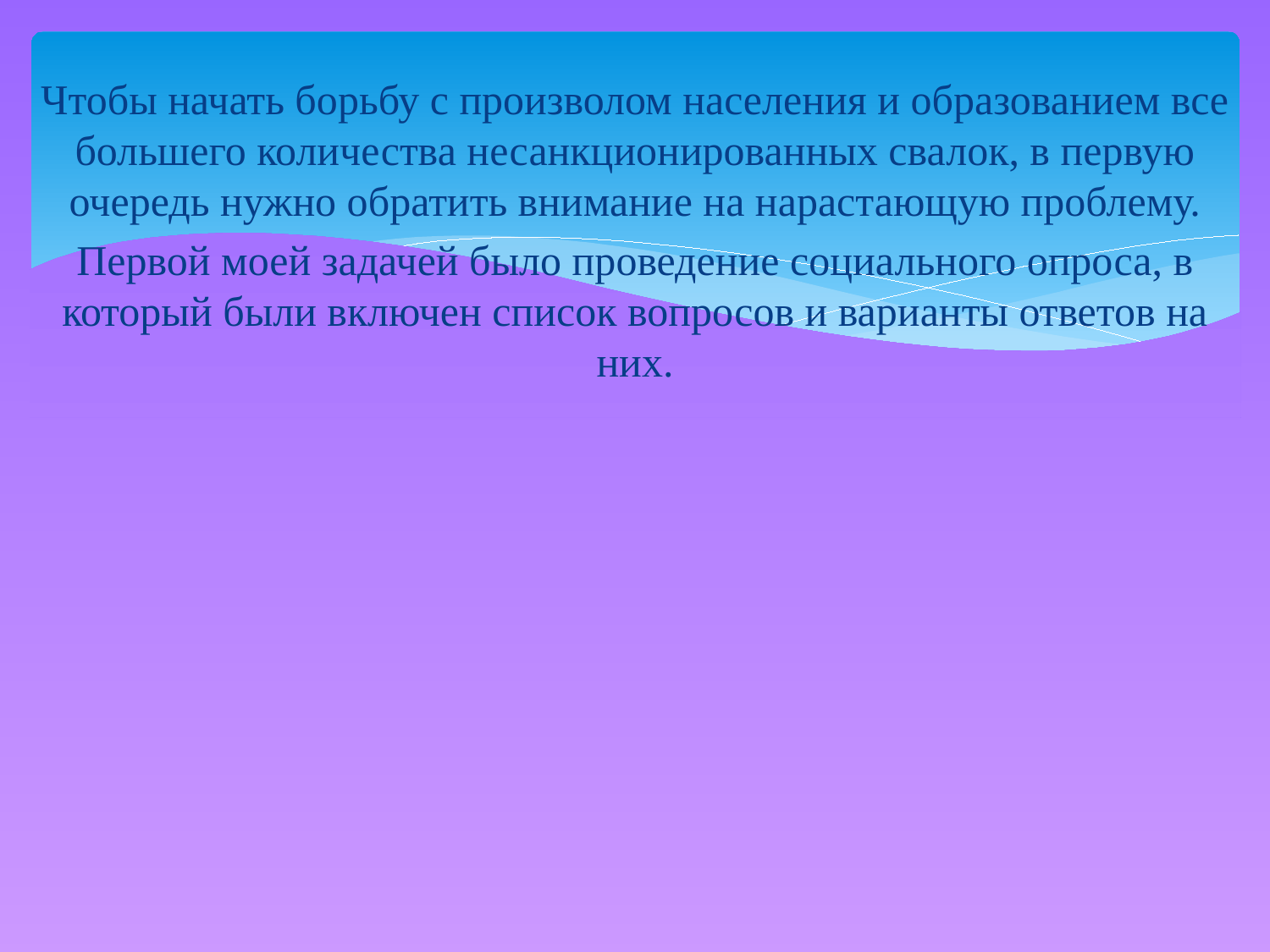

Чтобы начать борьбу с произволом населения и образованием все большего количества несанкционированных свалок, в первую очередь нужно обратить внимание на нарастающую проблему.
Первой моей задачей было проведение социального опроса, в который были включен список вопросов и варианты ответов на них.